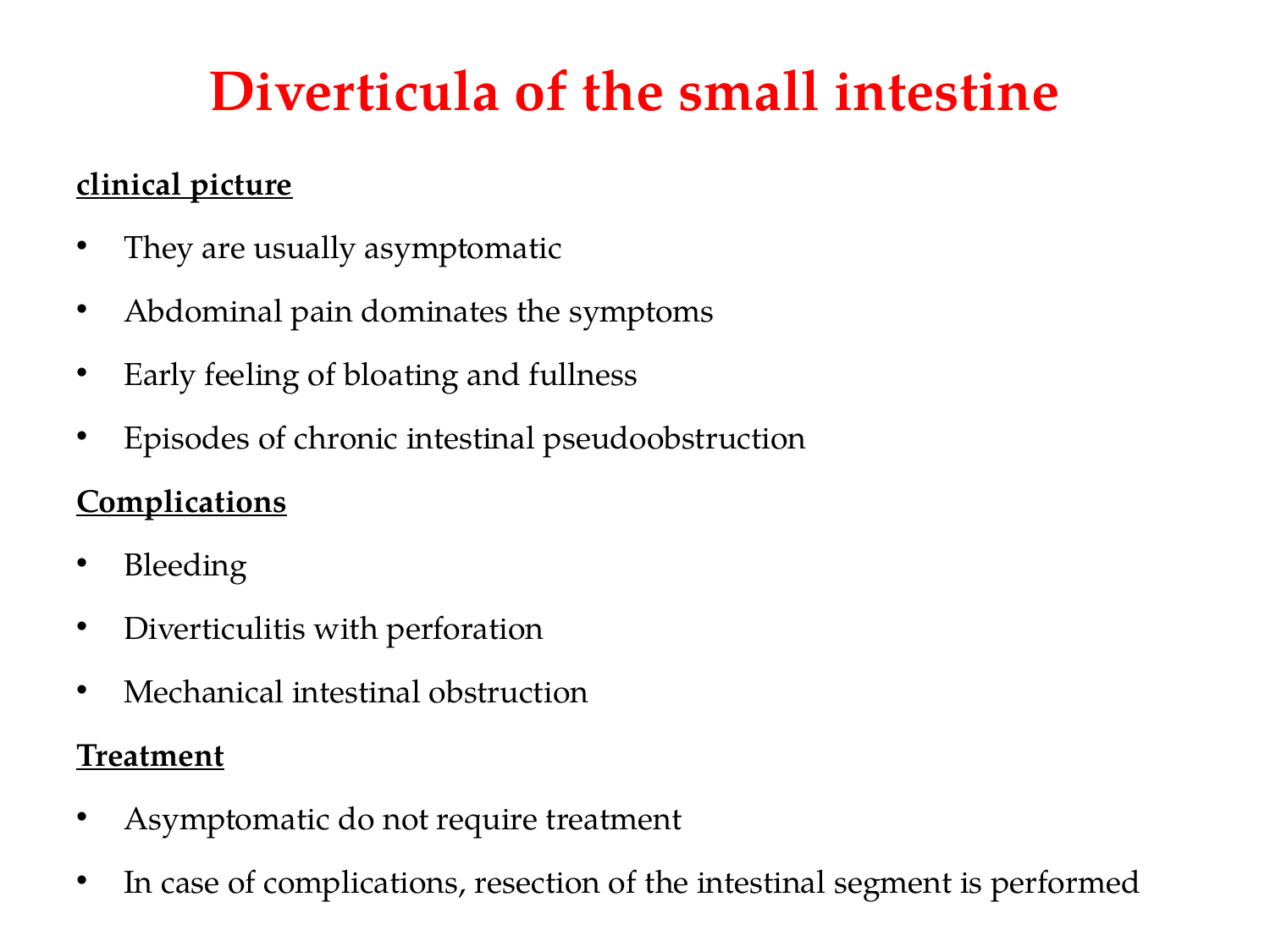

# Diverticula of the small intestine
clinical picture
They are usually asymptomatic
Abdominal pain dominates the symptoms
Early feeling of bloating and fullness
Episodes of chronic intestinal pseudoobstruction
Complications
Bleeding
Diverticulitis with perforation
Mechanical intestinal obstruction
Treatment
Asymptomatic do not require treatment
In case of complications, resection of the intestinal segment is performed